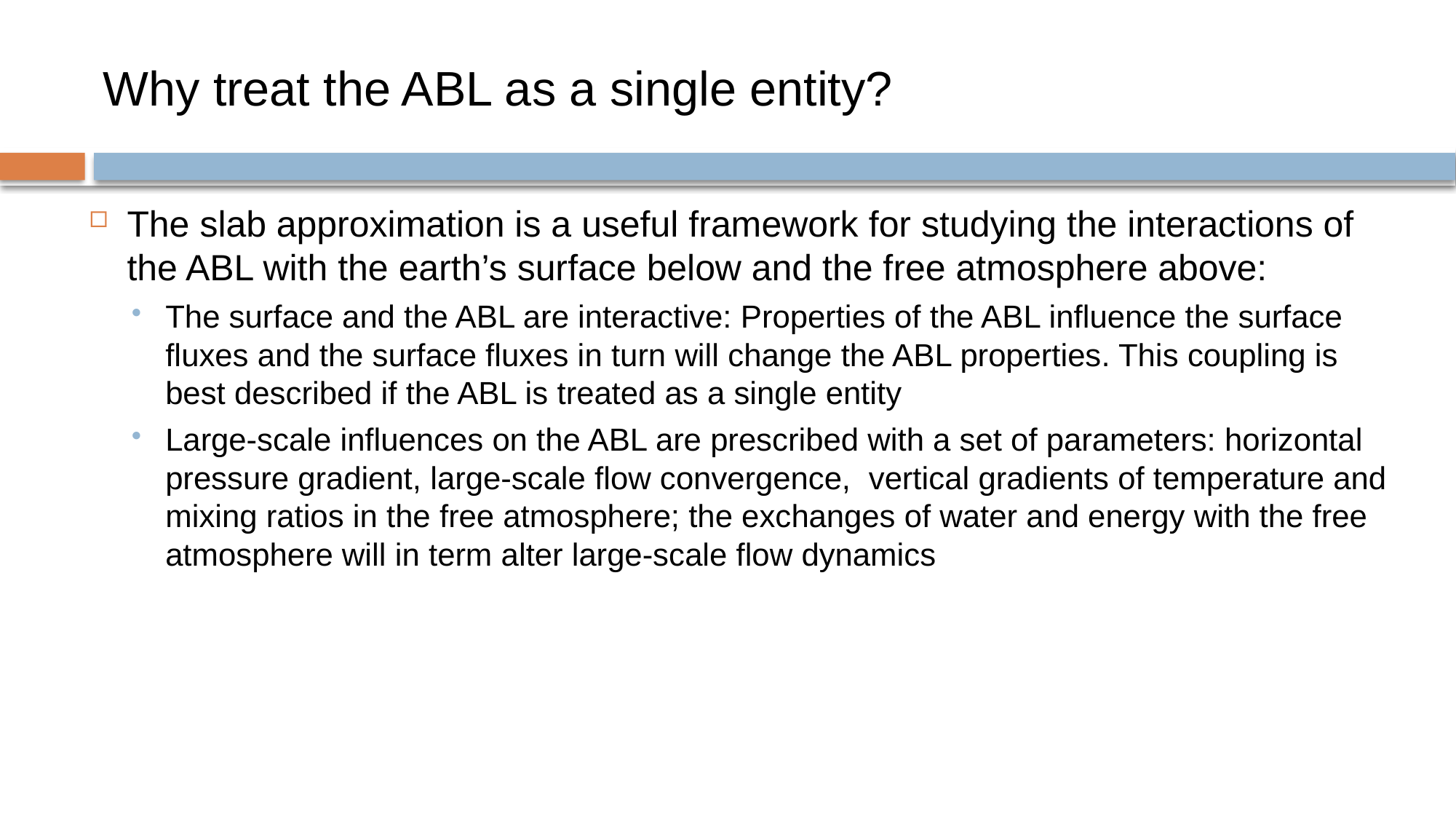

# Why treat the ABL as a single entity?
The slab approximation is a useful framework for studying the interactions of the ABL with the earth’s surface below and the free atmosphere above:
The surface and the ABL are interactive: Properties of the ABL influence the surface fluxes and the surface fluxes in turn will change the ABL properties. This coupling is best described if the ABL is treated as a single entity
Large-scale influences on the ABL are prescribed with a set of parameters: horizontal pressure gradient, large-scale flow convergence,  vertical gradients of temperature and mixing ratios in the free atmosphere; the exchanges of water and energy with the free atmosphere will in term alter large-scale flow dynamics